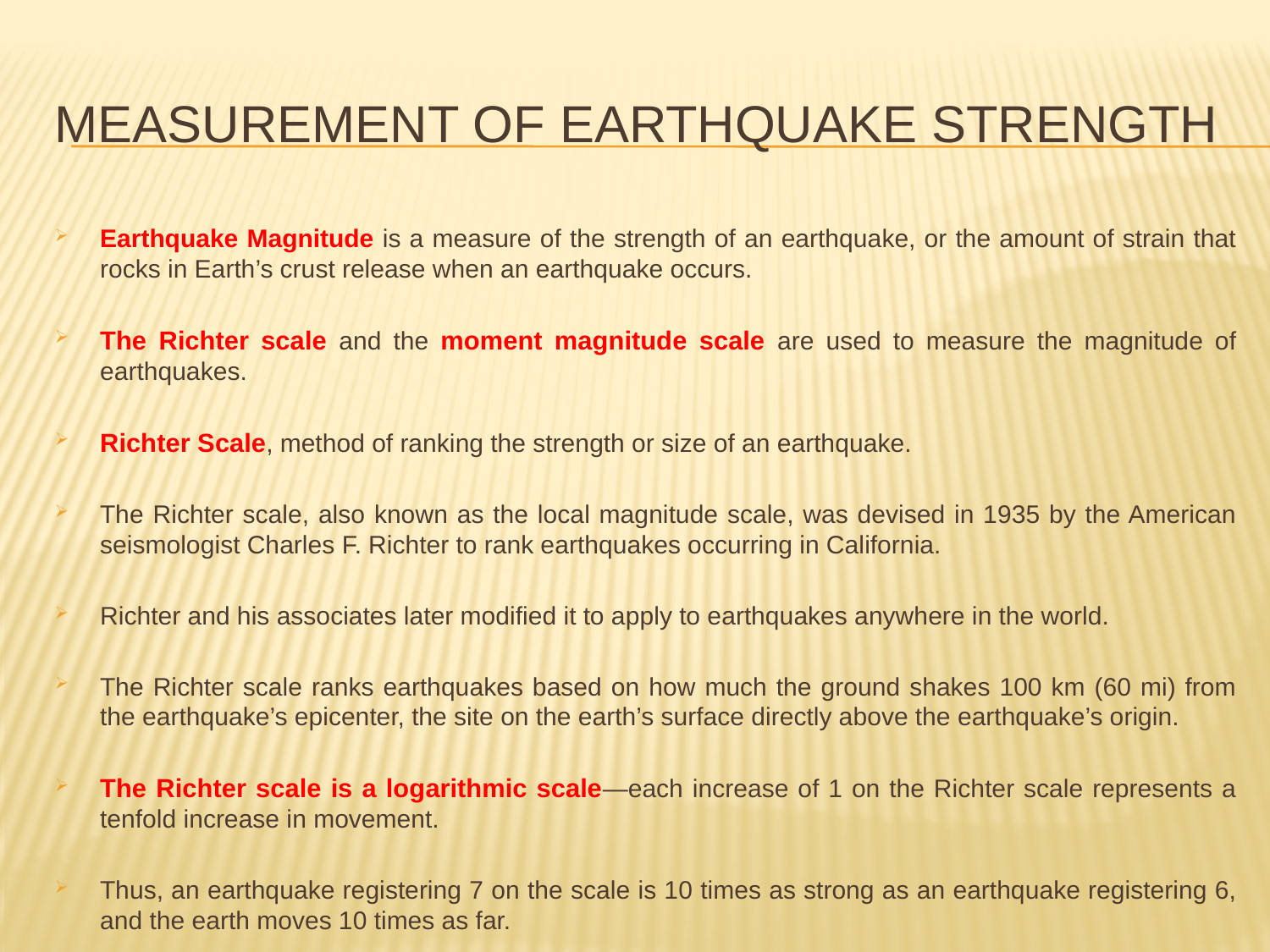

# Measurement of Earthquake Strength
Earthquake Magnitude is a measure of the strength of an earthquake, or the amount of strain that rocks in Earth’s crust release when an earthquake occurs.

The Richter scale and the moment magnitude scale are used to measure the magnitude of earthquakes.

Richter Scale, method of ranking the strength or size of an earthquake.

The Richter scale, also known as the local magnitude scale, was devised in 1935 by the American seismologist Charles F. Richter to rank earthquakes occurring in California.

Richter and his associates later modified it to apply to earthquakes anywhere in the world.

The Richter scale ranks earthquakes based on how much the ground shakes 100 km (60 mi) from the earthquake’s epicenter, the site on the earth’s surface directly above the earthquake’s origin.

The Richter scale is a logarithmic scale—each increase of 1 on the Richter scale represents a tenfold increase in movement.

Thus, an earthquake registering 7 on the scale is 10 times as strong as an earthquake registering 6, and the earth moves 10 times as far.